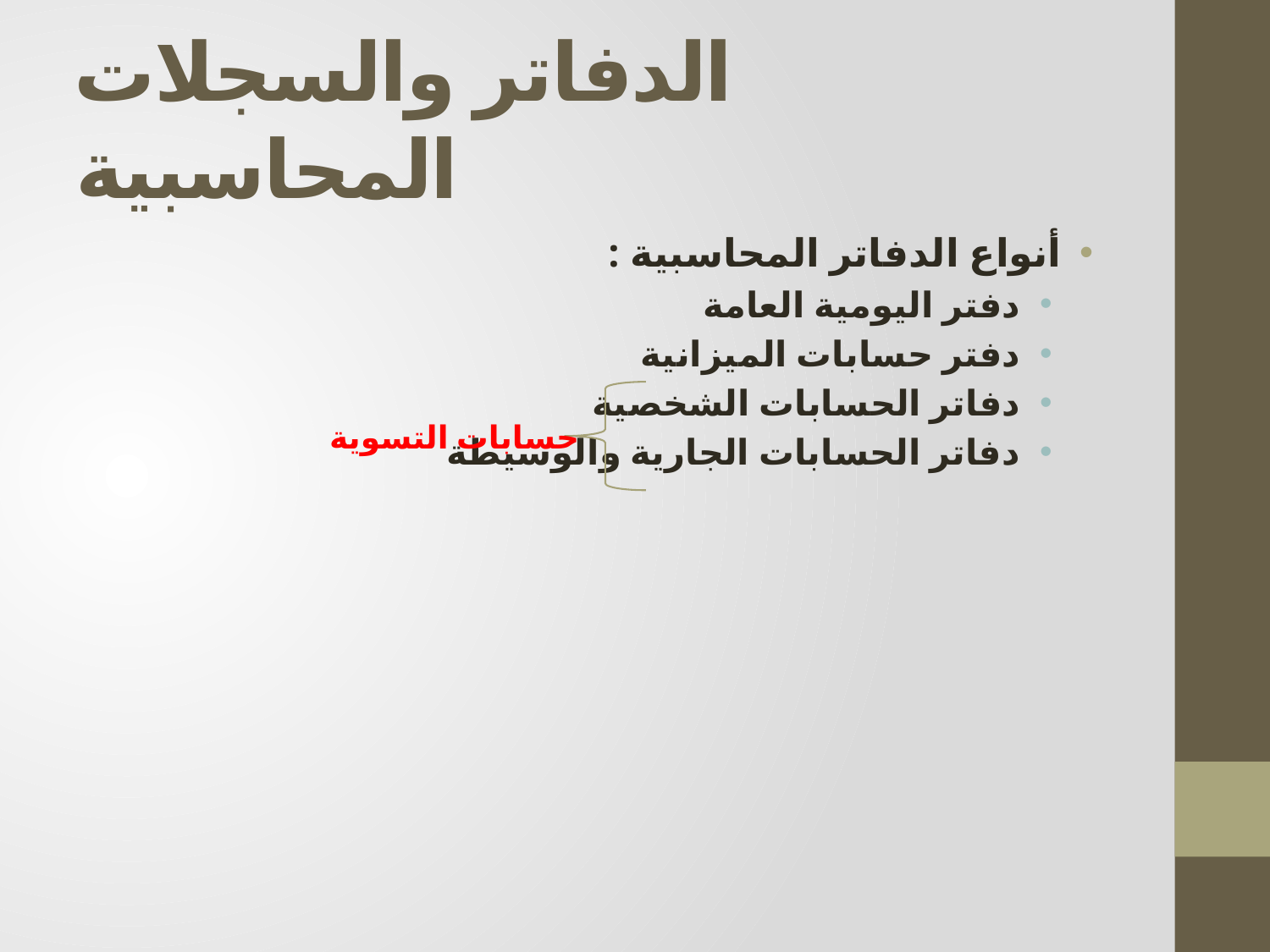

# الدفاتر والسجلات المحاسبية
أنواع الدفاتر المحاسبية :
دفتر اليومية العامة
دفتر حسابات الميزانية
دفاتر الحسابات الشخصية
دفاتر الحسابات الجارية والوسيطة

حسابات التسوية